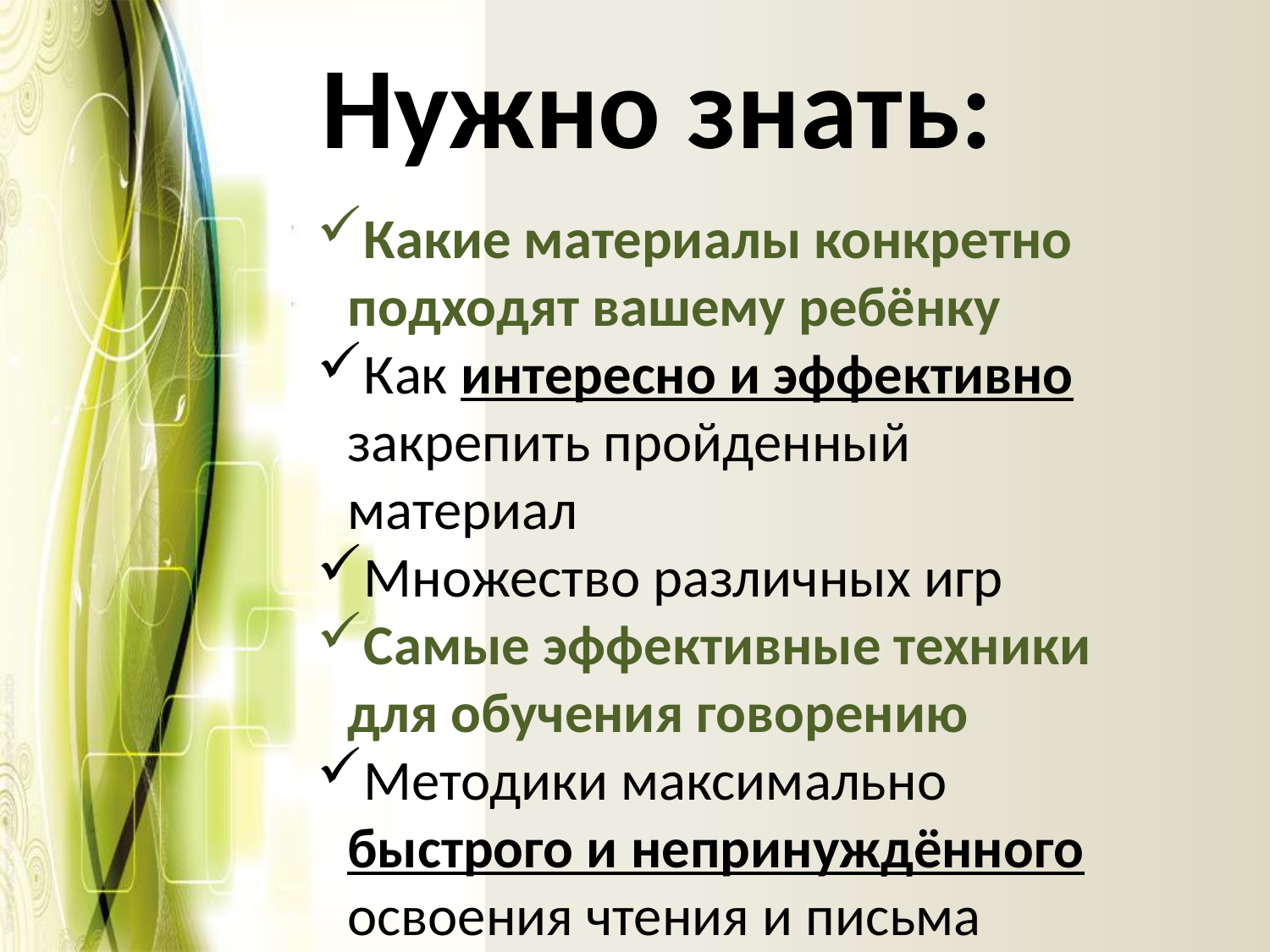

Нужно знать:
Какие материалы конкретно подходят вашему ребёнку
Как интересно и эффективно закрепить пройденный материал
Множество различных игр
Самые эффективные техники для обучения говорению
Методики максимально быстрого и непринуждённого освоения чтения и письма